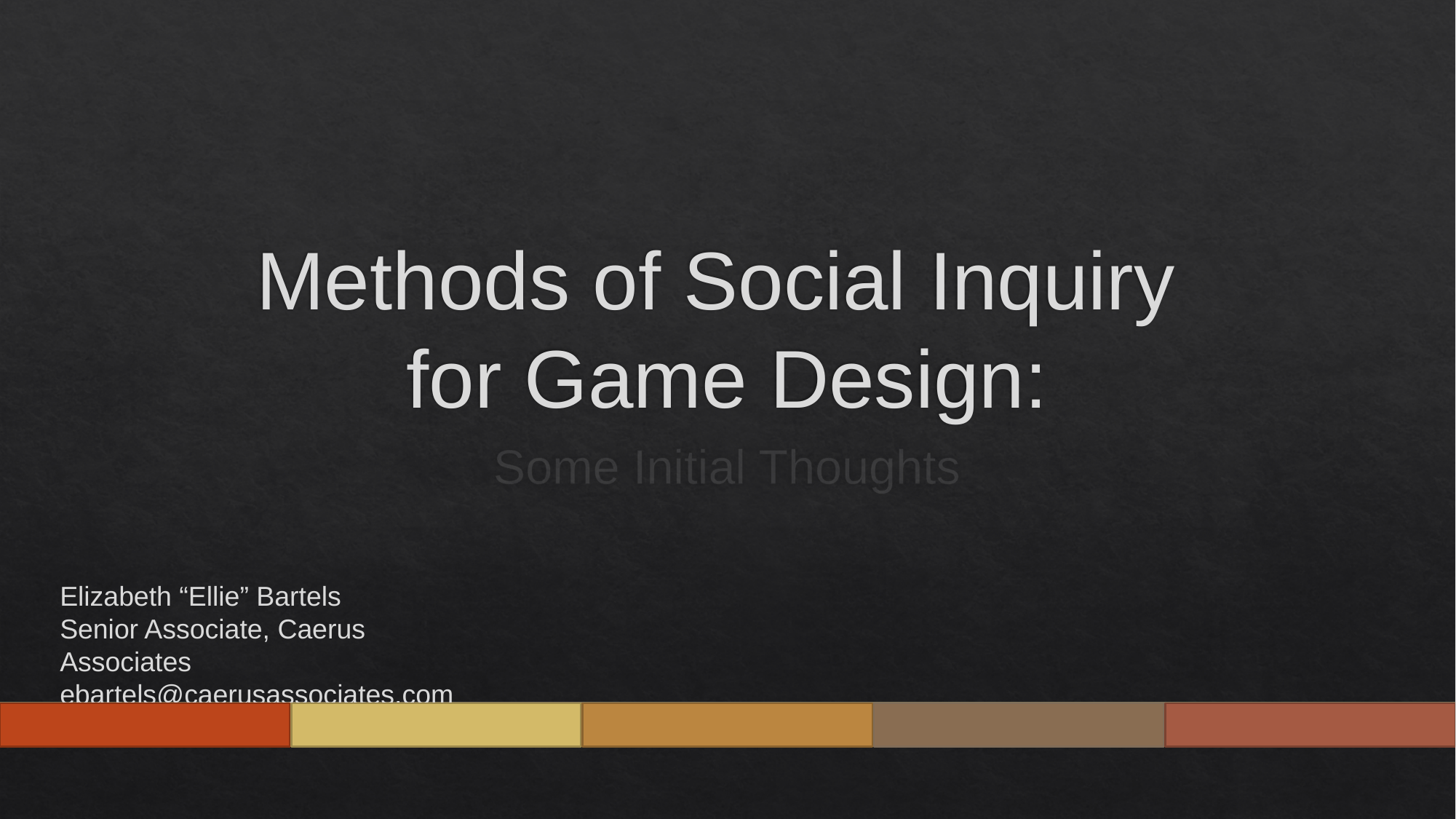

# Methods of Social Inquiry for Game Design:
Some Initial Thoughts
Elizabeth “Ellie” Bartels
Senior Associate, Caerus Associates
ebartels@caerusassociates.com
1